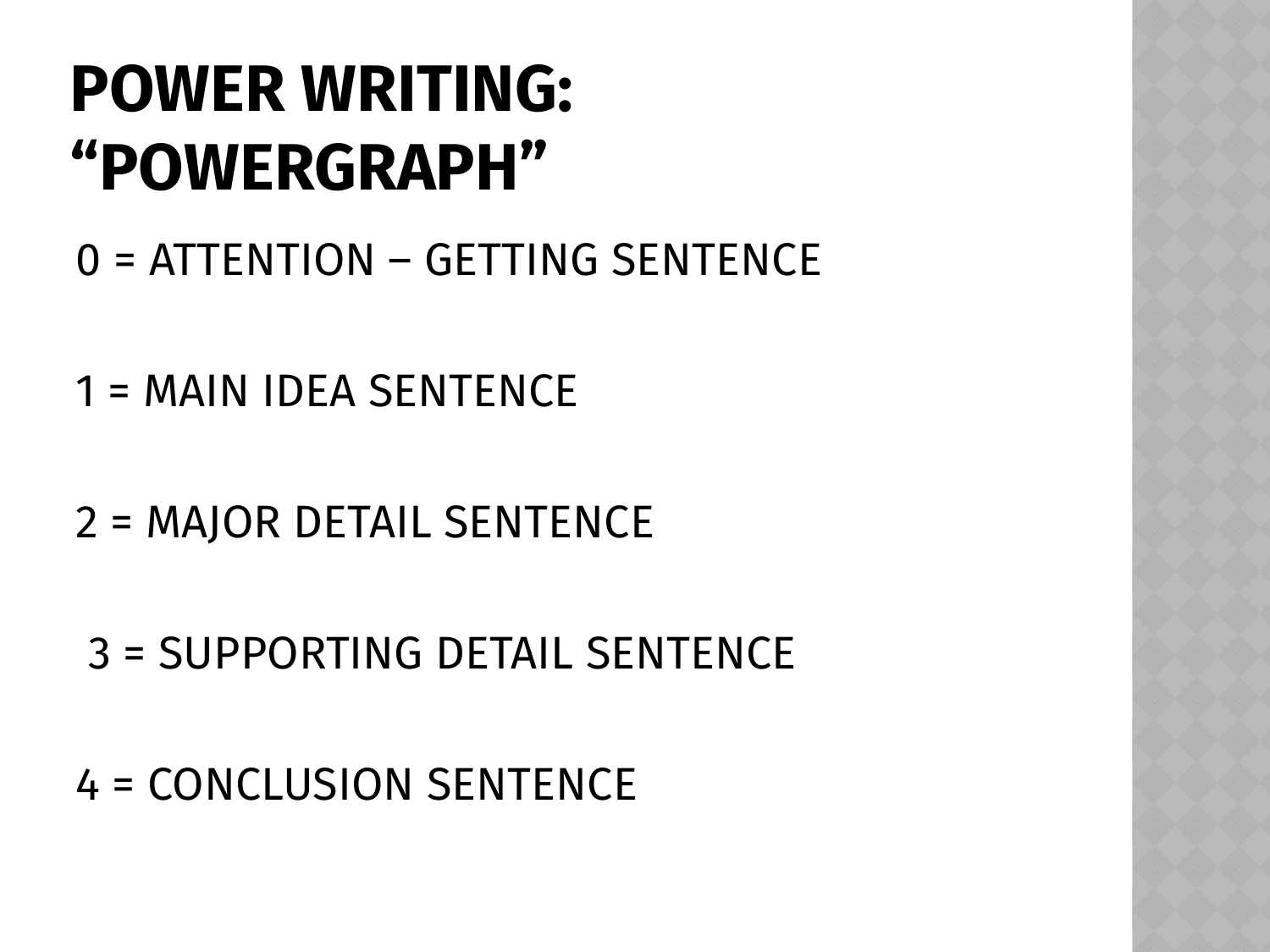

# Power Writing: “Powergraph”
0 = ATTENTION – GETTING SENTENCE

1 = MAIN IDEA SENTENCE

2 = MAJOR DETAIL SENTENCE

 3 = SUPPORTING DETAIL SENTENCE

4 = CONCLUSION SENTENCE